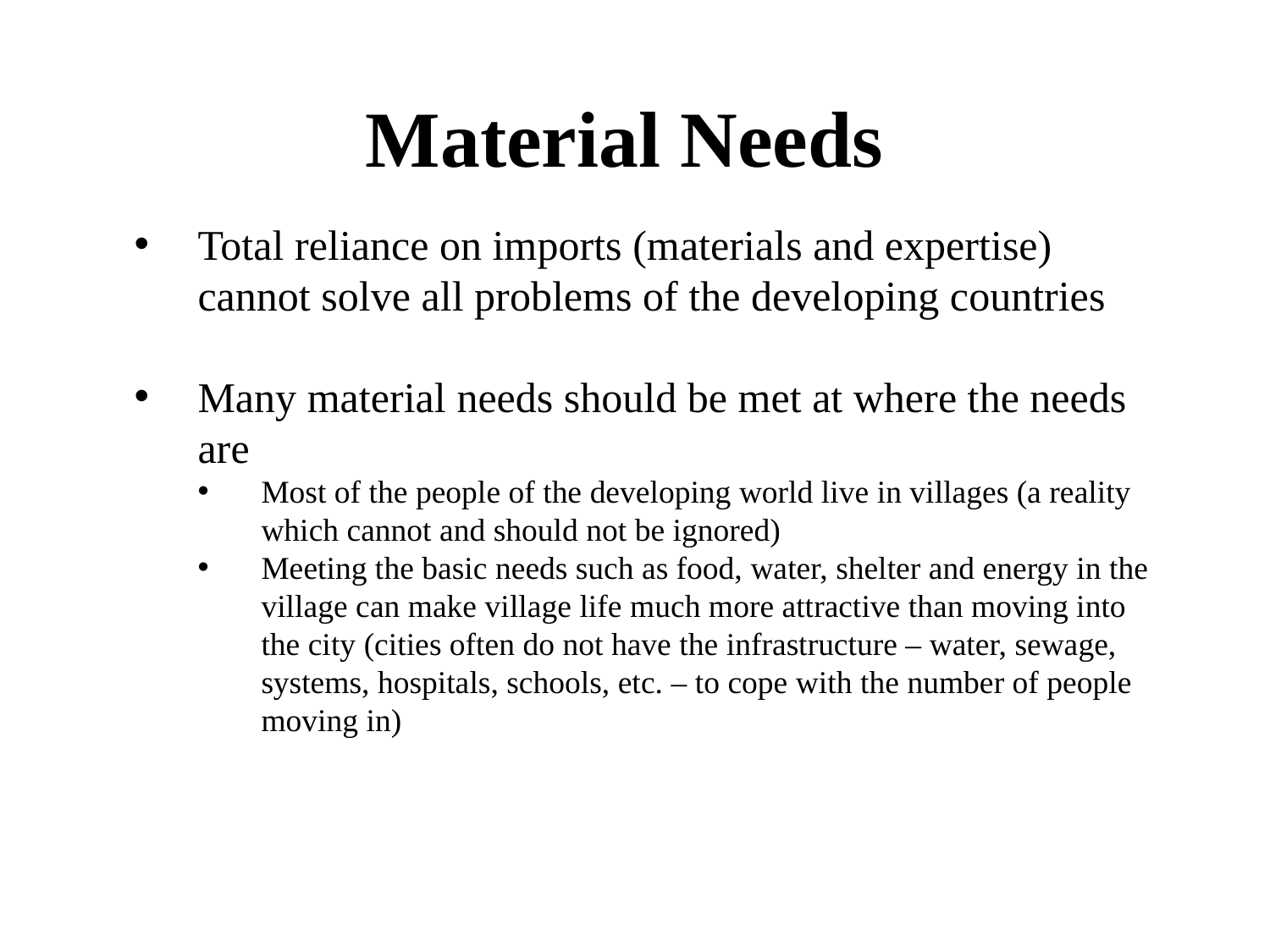

# Material Needs
Total reliance on imports (materials and expertise) cannot solve all problems of the developing countries

Many material needs should be met at where the needs are
Most of the people of the developing world live in villages (a reality which cannot and should not be ignored)
Meeting the basic needs such as food, water, shelter and energy in the village can make village life much more attractive than moving into the city (cities often do not have the infrastructure – water, sewage, systems, hospitals, schools, etc. – to cope with the number of people moving in)